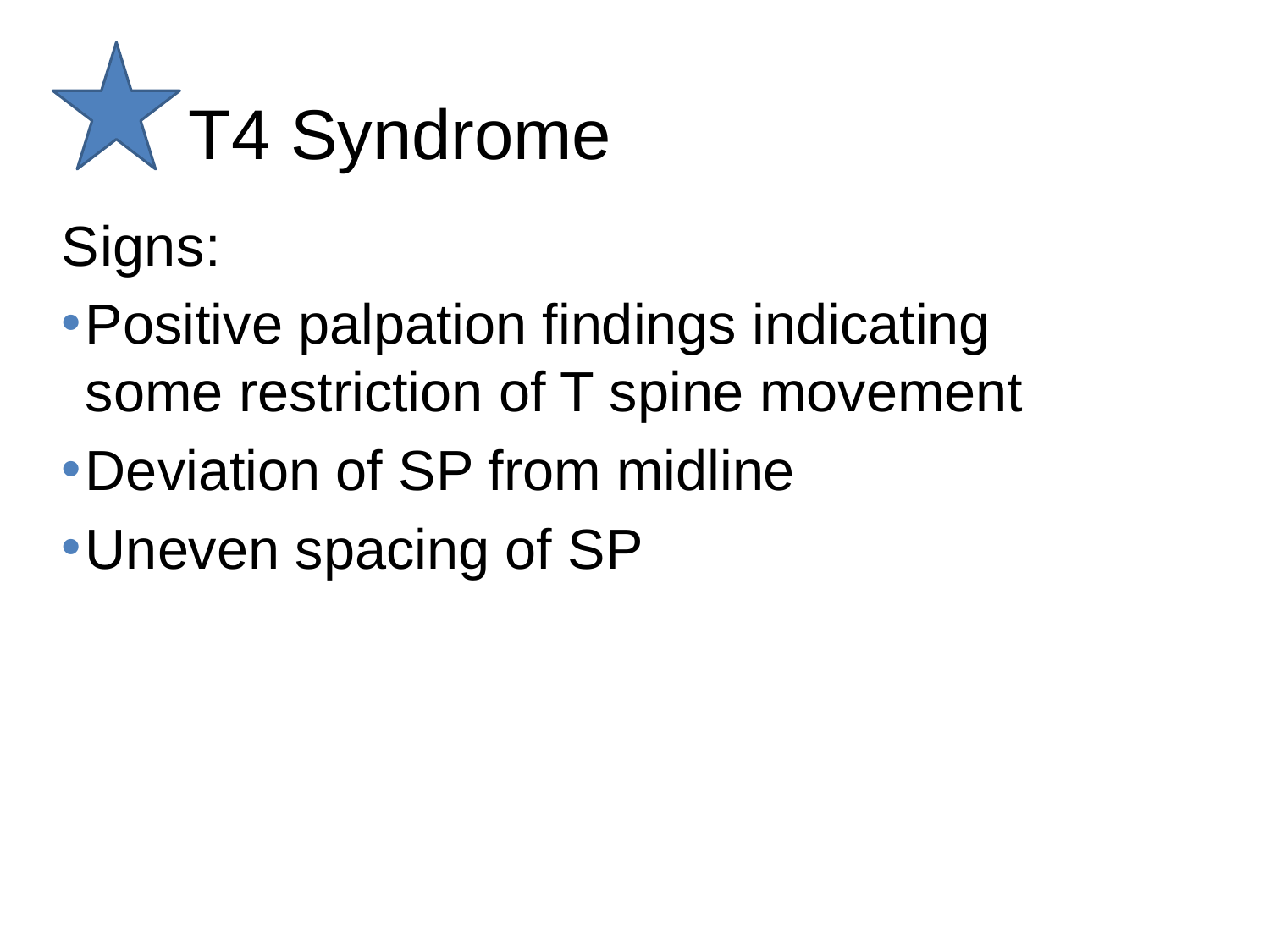

# T4 Syndrome

Signs:
Positive palpation findings indicating some restriction of T spine movement
Deviation of SP from midline
Uneven spacing of SP